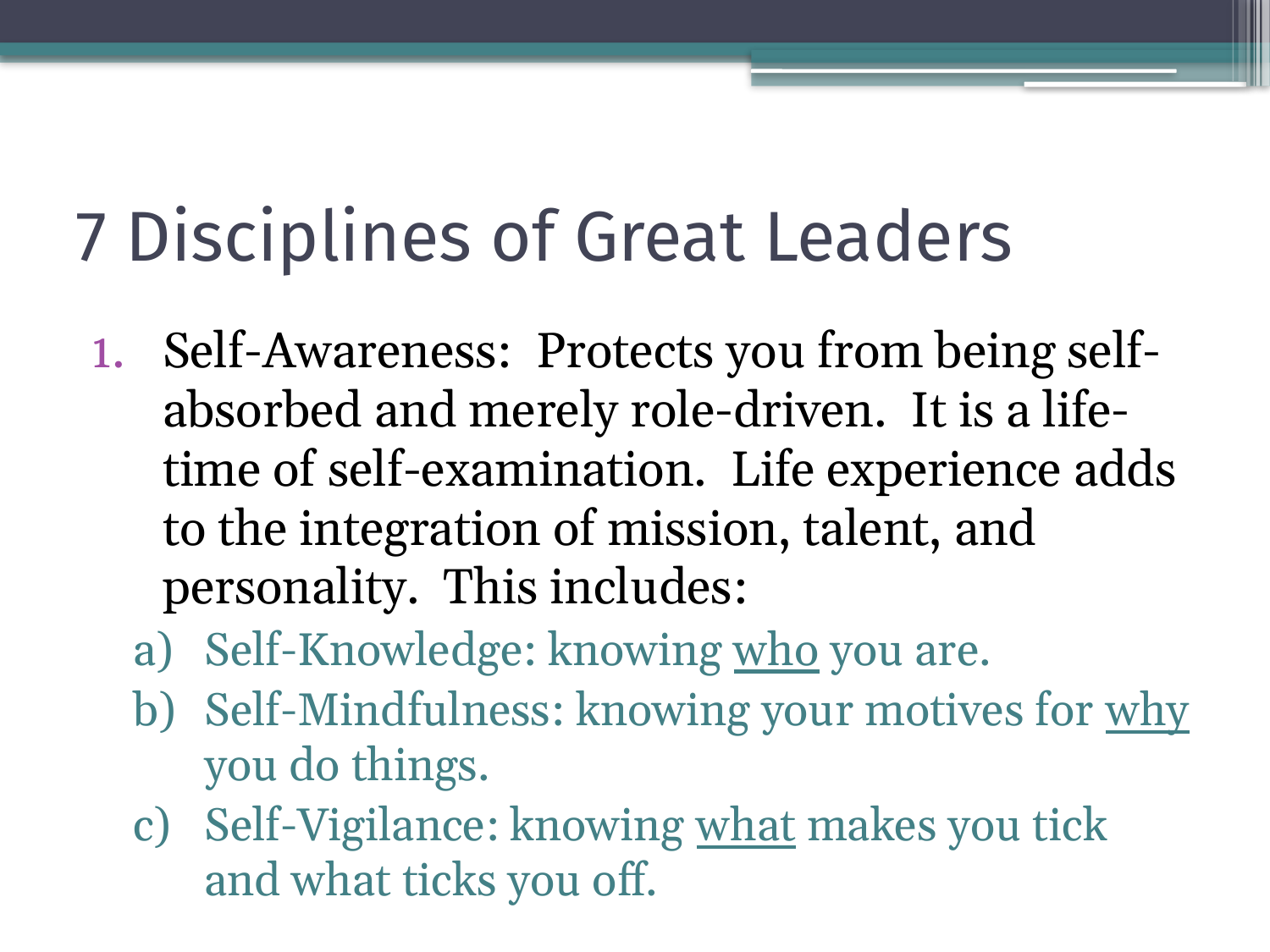

# 7 Disciplines of Great Leaders
Self-Awareness:  Protects you from being self-absorbed and merely role-driven.  It is a life-time of self-examination.  Life experience adds to the integration of mission, talent, and personality.  This includes:
Self-Knowledge: knowing who you are.
Self-Mindfulness: knowing your motives for why you do things.
Self-Vigilance: knowing what makes you tick and what ticks you off.